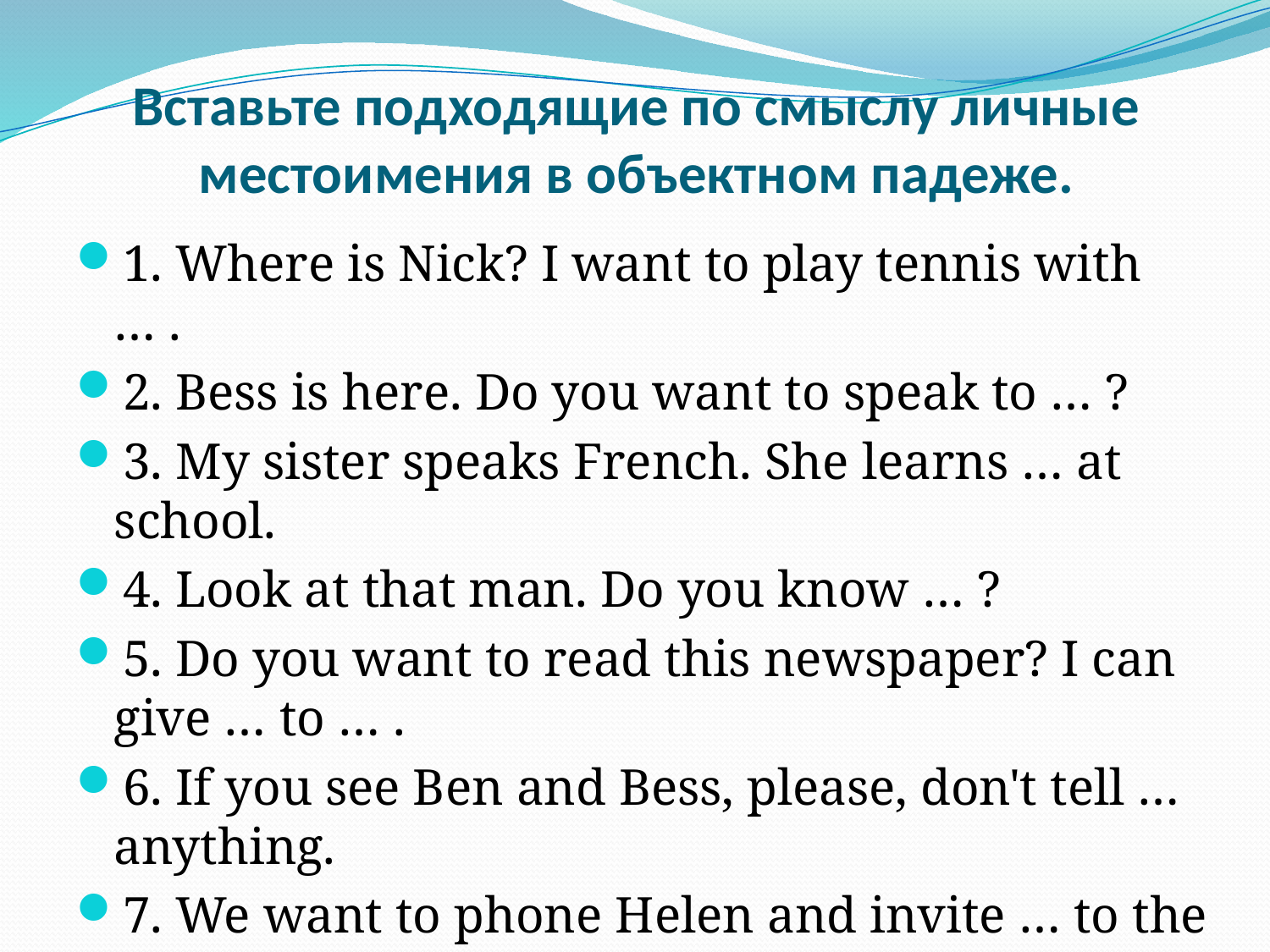

# Вставьте подходящие по смыслу личные местоимения в объектном падеже.
1. Where is Nick? I want to play tennis with … .
2. Bess is here. Do you want to speak to … ?
3. My sister speaks French. She learns … at school.
4. Look at that man. Do you know … ?
5. Do you want to read this newspaper? I can give … to … .
6. If you see Ben and Bess, please, don't tell … anything.
7. We want to phone Helen and invite … to the party.